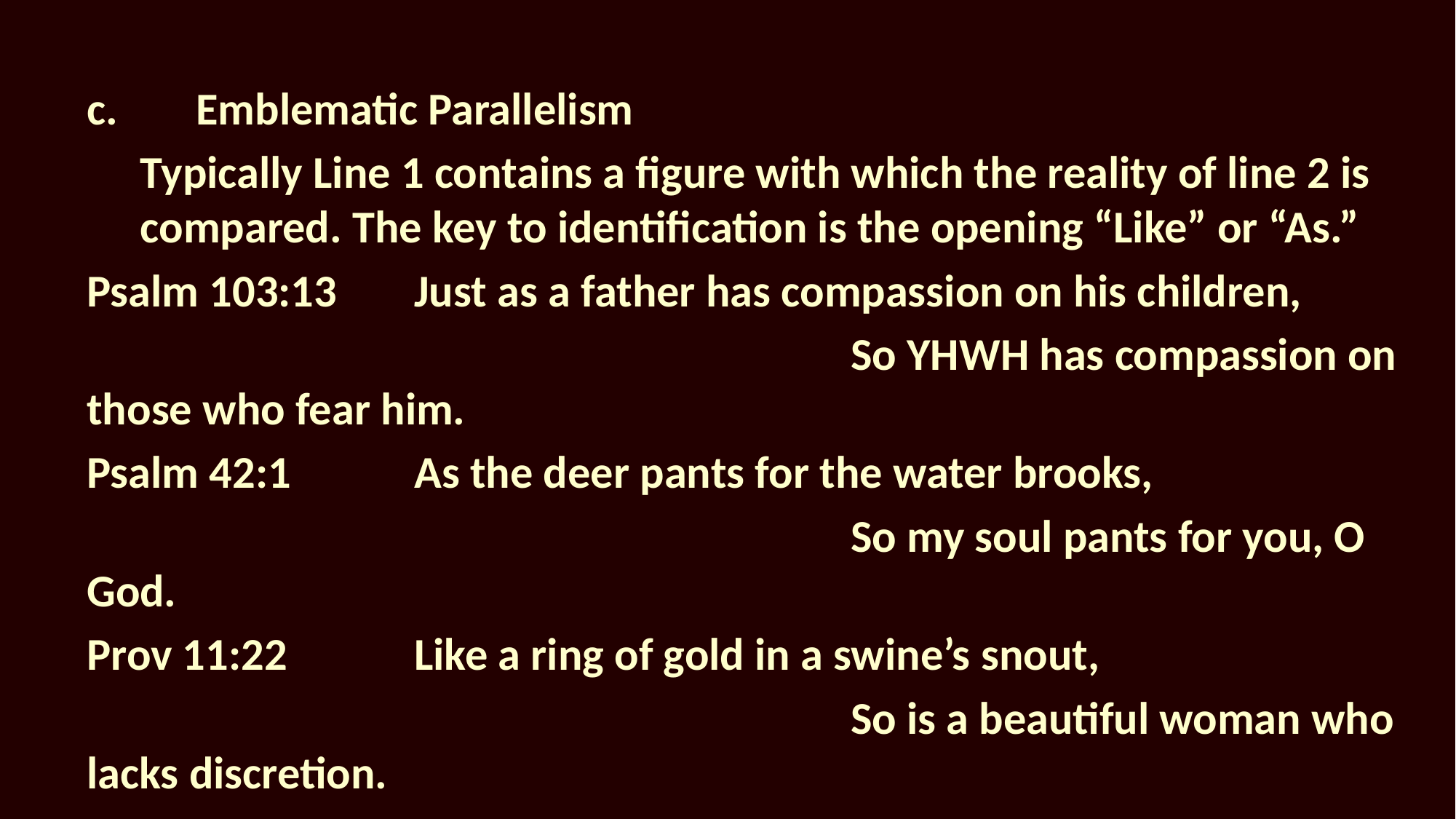

c.	Emblematic Parallelism
Typically Line 1 contains a figure with which the reality of line 2 is compared. The key to identification is the opening “Like” or “As.”
Psalm 103:13	Just as a father has compassion on his children,
							So YHWH has compassion on those who fear him.
Psalm 42:1		As the deer pants for the water brooks,
							So my soul pants for you, O God.
Prov 11:22		Like a ring of gold in a swine’s snout,
							So is a beautiful woman who lacks discretion.
Proverbs 25–26 contains a long list of these.